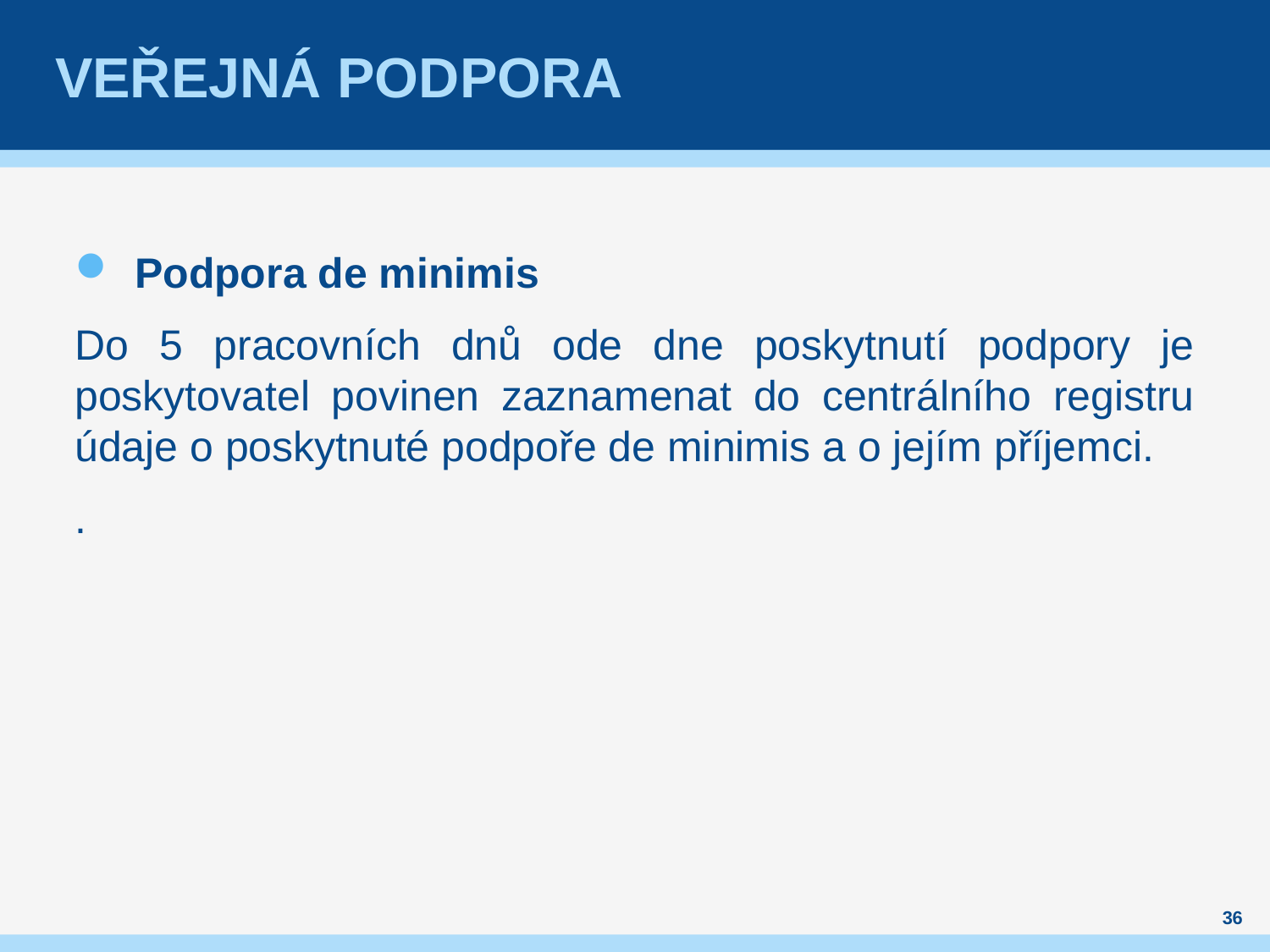

# Veřejná podpora
Podpora de minimis
Do 5 pracovních dnů ode dne poskytnutí podpory je poskytovatel povinen zaznamenat do centrálního registru údaje o poskytnuté podpoře de minimis a o jejím příjemci.
.

36